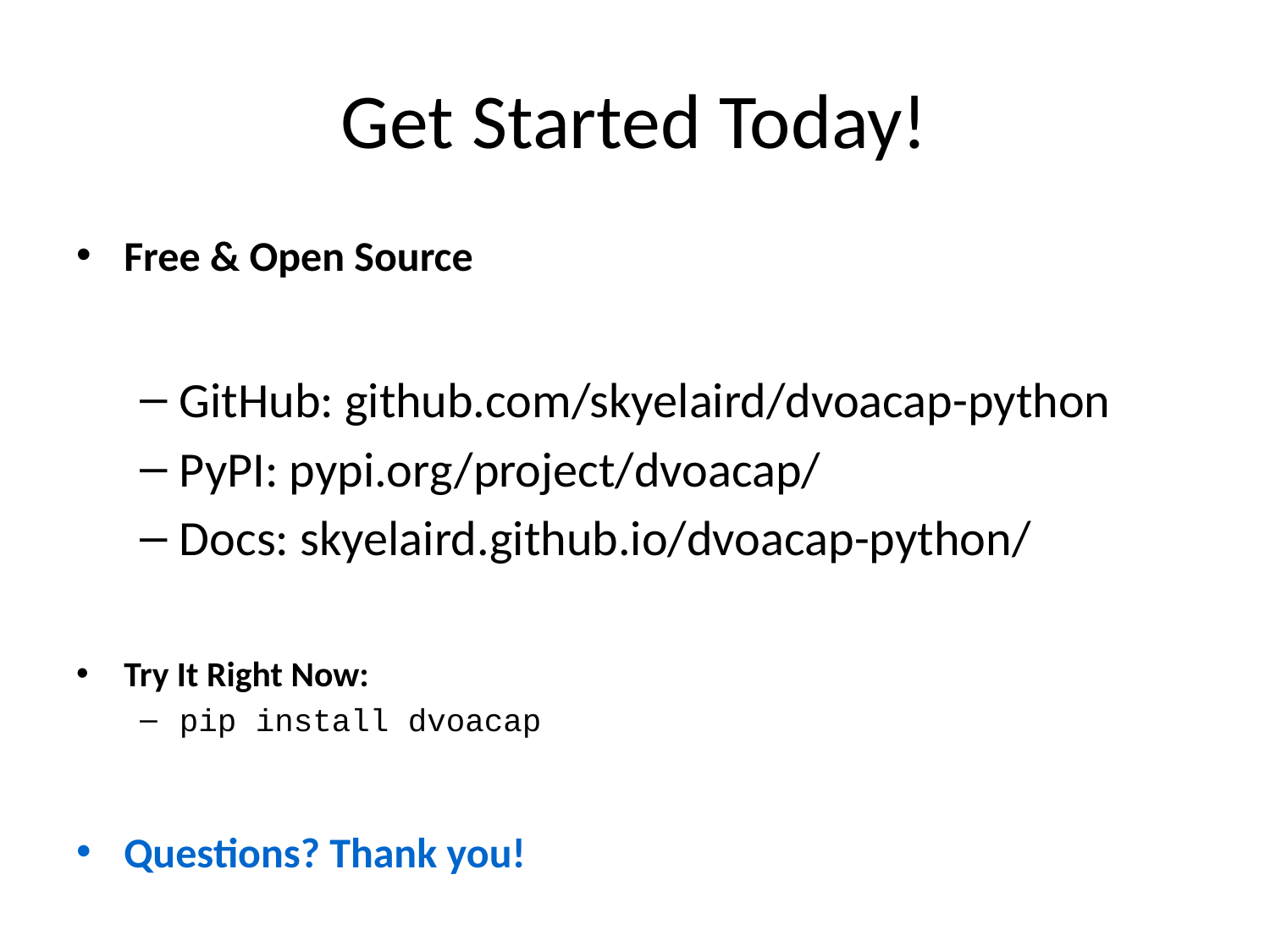

# Get Started Today!
Free & Open Source

GitHub: github.com/skyelaird/dvoacap-python
PyPI: pypi.org/project/dvoacap/
Docs: skyelaird.github.io/dvoacap-python/

Try It Right Now:
pip install dvoacap

Questions? Thank you!